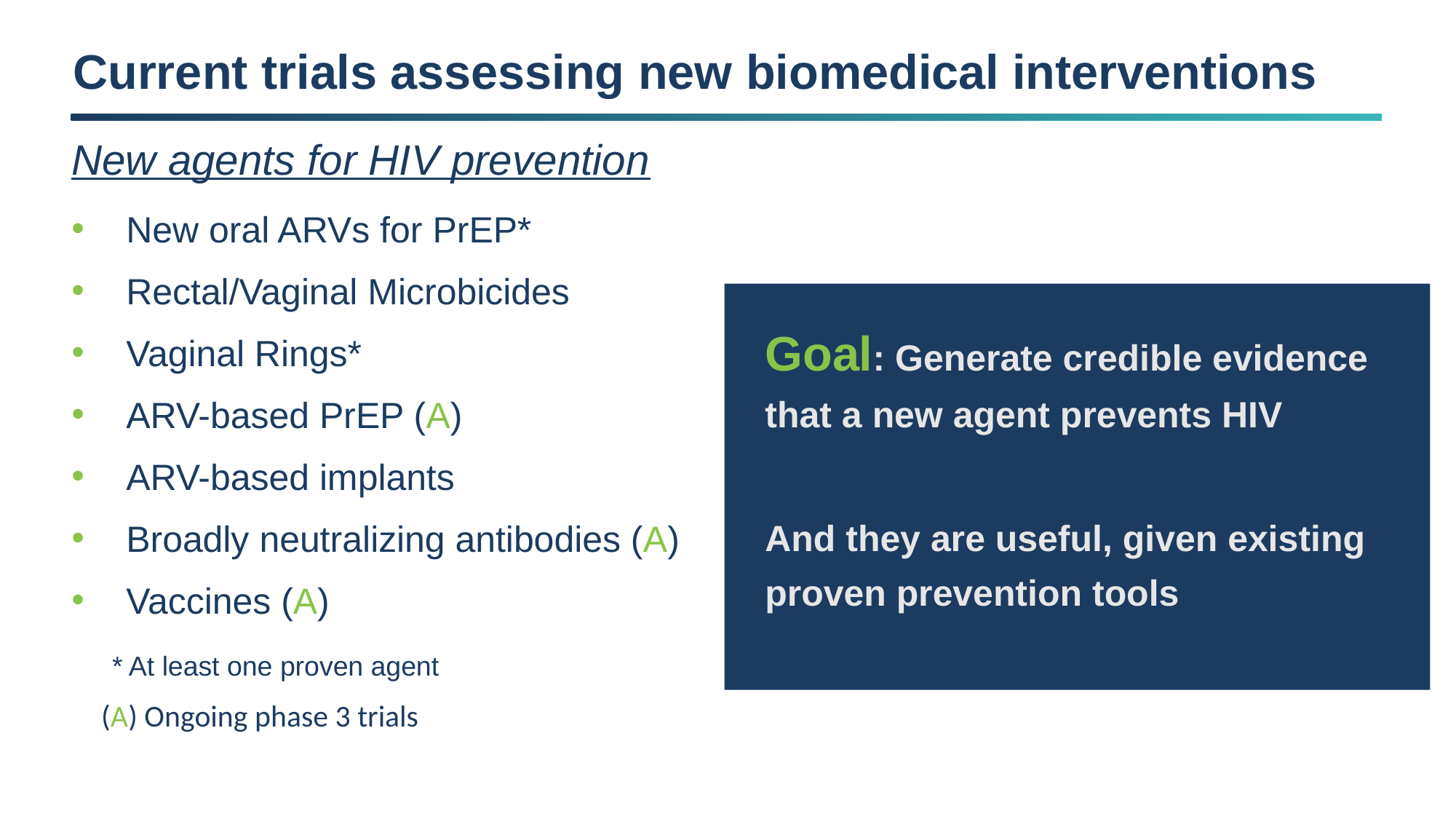

# Current trials assessing new biomedical interventions
New agents for HIV prevention

New oral ARVs for PrEP*
Rectal/Vaginal Microbicides
Vaginal Rings*
ARV-based PrEP (A)
ARV-based implants
Broadly neutralizing antibodies (A)
Vaccines (A)
    * At least one proven agent

Goal: Generate credible evidence that a new agent prevents HIV

And they are useful, given existing proven prevention tools
(A) Ongoing phase 3 trials